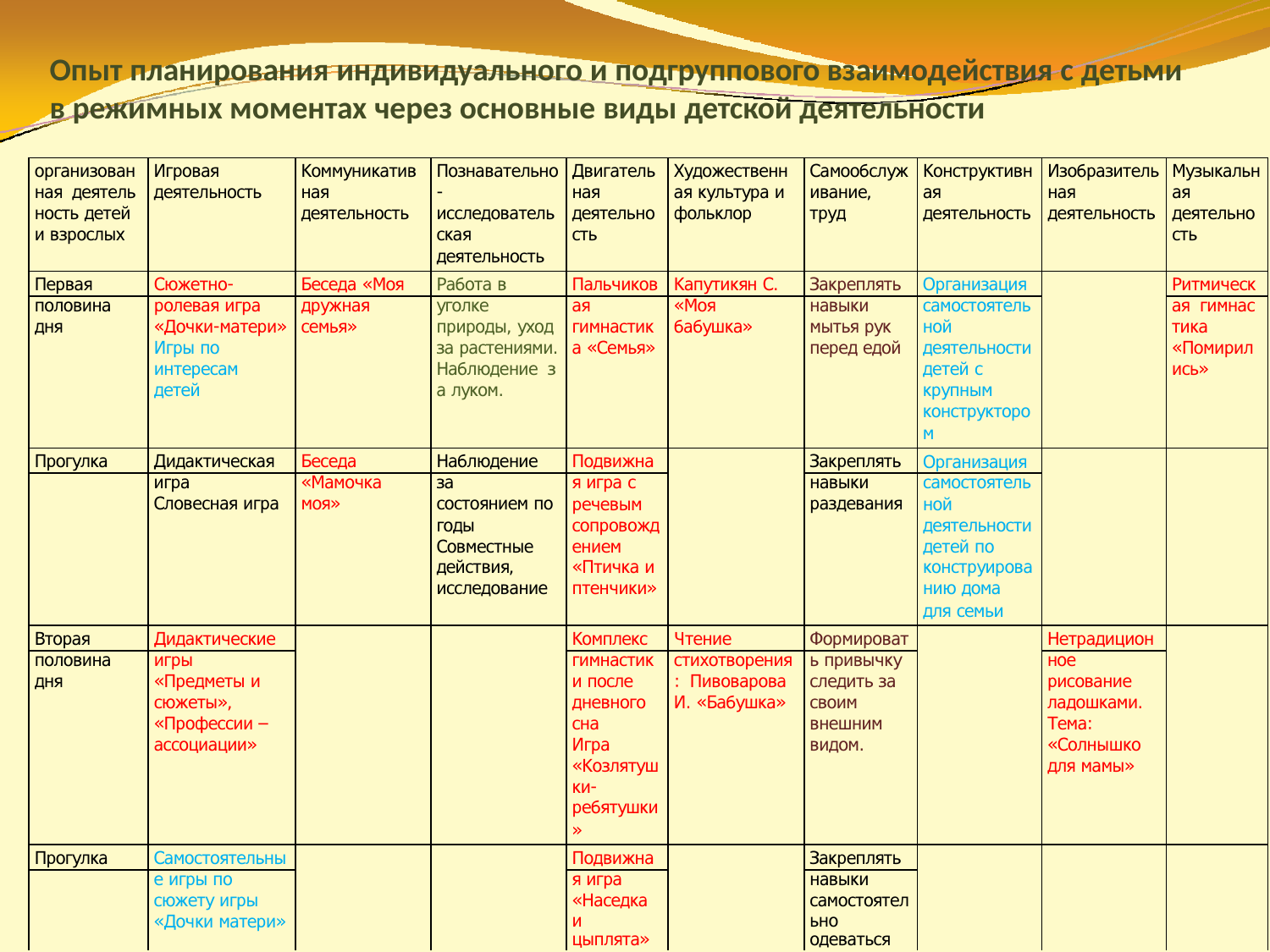

# Опыт планирования индивидуального и подгруппового взаимодействия с детьми  в режимных моментах через основные виды детской деятельности
| организован | Игровая | Коммуникатив | Познавательно | Двигатель | Художественн | Самообслуж | Конструктивн | Изобразитель | Музыкальн |
| --- | --- | --- | --- | --- | --- | --- | --- | --- | --- |
| ная деятель | деятельность | ная | - | ная | ая культура и | ивание, | ая | ная | ая |
| ность детей |  | деятельность | исследователь | деятельно | фольклор | труд | деятельность | деятельность | деятельно |
| и взрослых |  |  | ская | сть |  |  |  |  | сть |
|  |  |  | деятельность |  |  |  |  |  |  |
| Первая | Сюжетно- | Беседа «Моя | Работа в | Пальчиков | Капутикян С. | Закреплять | Организация |  | Ритмическ |
| половина | ролевая игра | дружная | уголке | ая | «Моя | навыки | самостоятель |  | ая гимнас |
| дня | «Дочки-матери» | семья» | природы, уход | гимнастик | бабушка» | мытья рук | ной |  | тика |
|  | Игры по |  | за растениями. | а «Семья» |  | перед едой | деятельности |  | «Помирил |
|  | интересам |  | Наблюдение з |  |  |  | детей с |  | ись» |
|  | детей |  | а луком. |  |  |  | крупным |  |  |
|  |  |  |  |  |  |  | конструкторо |  |  |
|  |  |  |  |  |  |  | м |  |  |
| Прогулка | Дидактическая | Беседа | Наблюдение | Подвижна |  | Закреплять | Организация |  |  |
|  | игра | «Мамочка | за | я игра с |  | навыки | самостоятель |  |  |
|  | Словесная игра | моя» | состоянием по |  |  | раздевания |  |  |  |
|  |  |  |  | речевым |  |  | ной |  |  |
|  |  |  | годы | сопровожд |  |  | деятельности |  |  |
|  |  |  | Совместные | ением |  |  | детей по |  |  |
|  |  |  | действия, | «Птичка и |  |  | конструирова |  |  |
|  |  |  | исследование | птенчики» |  |  | нию дома |  |  |
|  |  |  |  |  |  |  | для семьи |  |  |
| Вторая | Дидактические |  |  | Комплекс | Чтение | Формироват |  | Нетрадицион |  |
| половина | игры |  |  | гимнастик | стихотворения | ь привычку |  | ное |  |
| дня | «Предметы и |  |  | и после | : Пивоварова | следить за |  | рисование |  |
|  | сюжеты», |  |  | дневного | И. «Бабушка» | своим |  | ладошками. |  |
|  | «Профессии – |  |  | сна |  | внешним |  | Тема: |  |
|  | ассоциации» |  |  | Игра |  | видом. |  | «Солнышко |  |
|  |  |  |  | «Козлятуш |  |  |  | для мамы» |  |
|  |  |  |  | ки- |  |  |  |  |  |
|  |  |  |  | ребятушки |  |  |  |  |  |
|  |  |  |  | » |  |  |  |  |  |
| Прогулка | Самостоятельны |  |  | Подвижна |  | Закреплять |  |  |  |
|  | е игры по |  |  | я игра |  | навыки |  |  |  |
|  | сюжету игры |  |  | «Наседка |  | самостоятел |  |  |  |
|  | «Дочки матери» |  |  | и |  | ьно |  |  |  |
|  |  |  |  | цыплята» |  | одеваться |  |  |  |